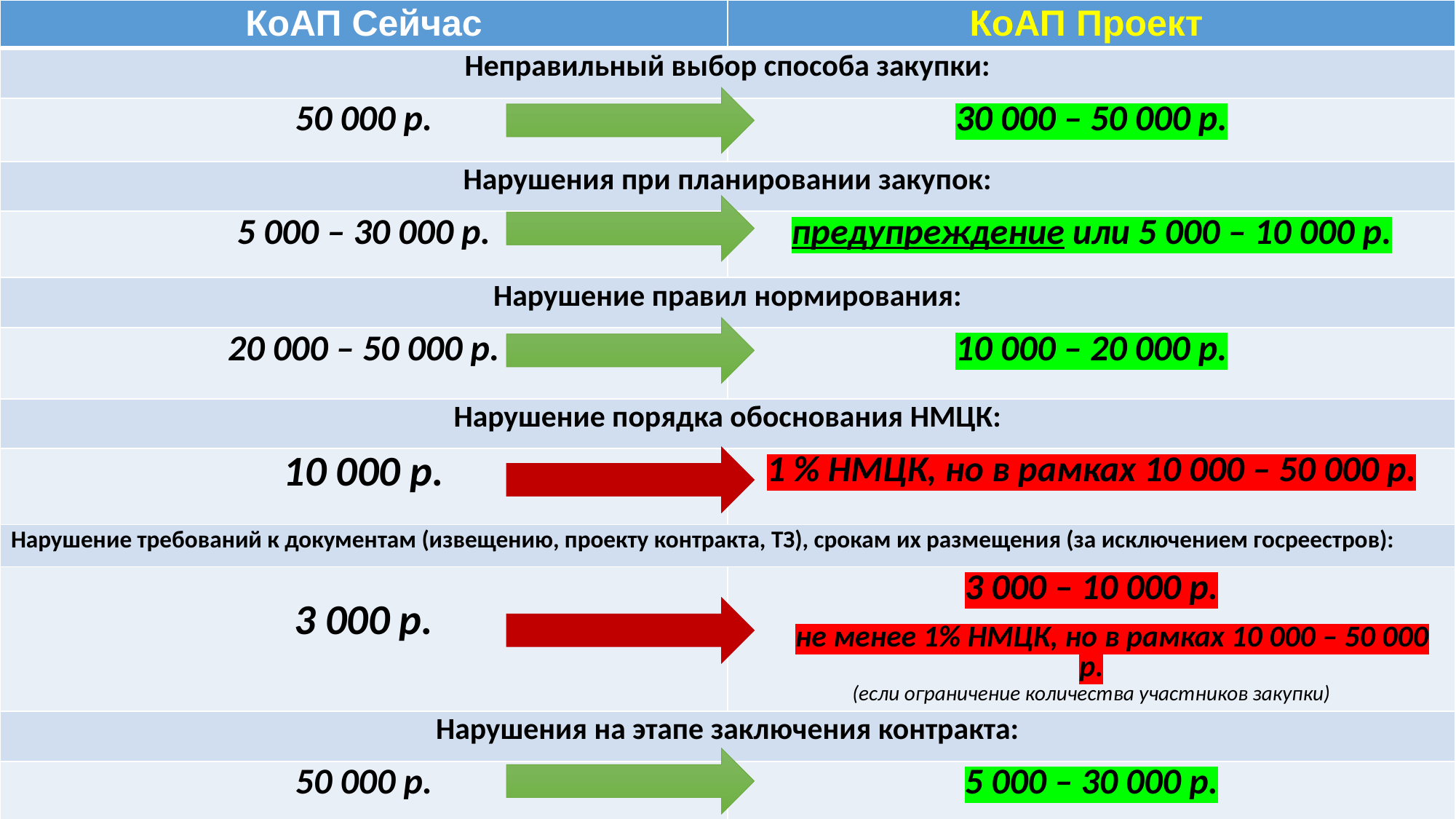

| КоАП Сейчас | КоАП Проект |
| --- | --- |
| Неправильный выбор способа закупки: |  |
| 50 000 р. | 30 000 – 50 000 р. |
| Нарушения при планировании закупок: |  |
| 5 000 – 30 000 р. | предупреждение или 5 000 – 10 000 р. |
| Нарушение правил нормирования: |  |
| 20 000 – 50 000 р. | 10 000 – 20 000 р. |
| Нарушение порядка обоснования НМЦК: |  |
| 10 000 р. | 1 % НМЦК, но в рамках 10 000 – 50 000 р. |
| Нарушение требований к документам (извещению, проекту контракта, ТЗ), срокам их размещения (за исключением госреестров): |  |
| 3 000 р. | 3 000 – 10 000 р. не менее 1% НМЦК, но в рамках 10 000 – 50 000 р. (если ограничение количества участников закупки) |
| Нарушения на этапе заключения контракта: | Нарушения на этапе заключения контракта |
| 50 000 р. | 5 000 – 30 000 р. |